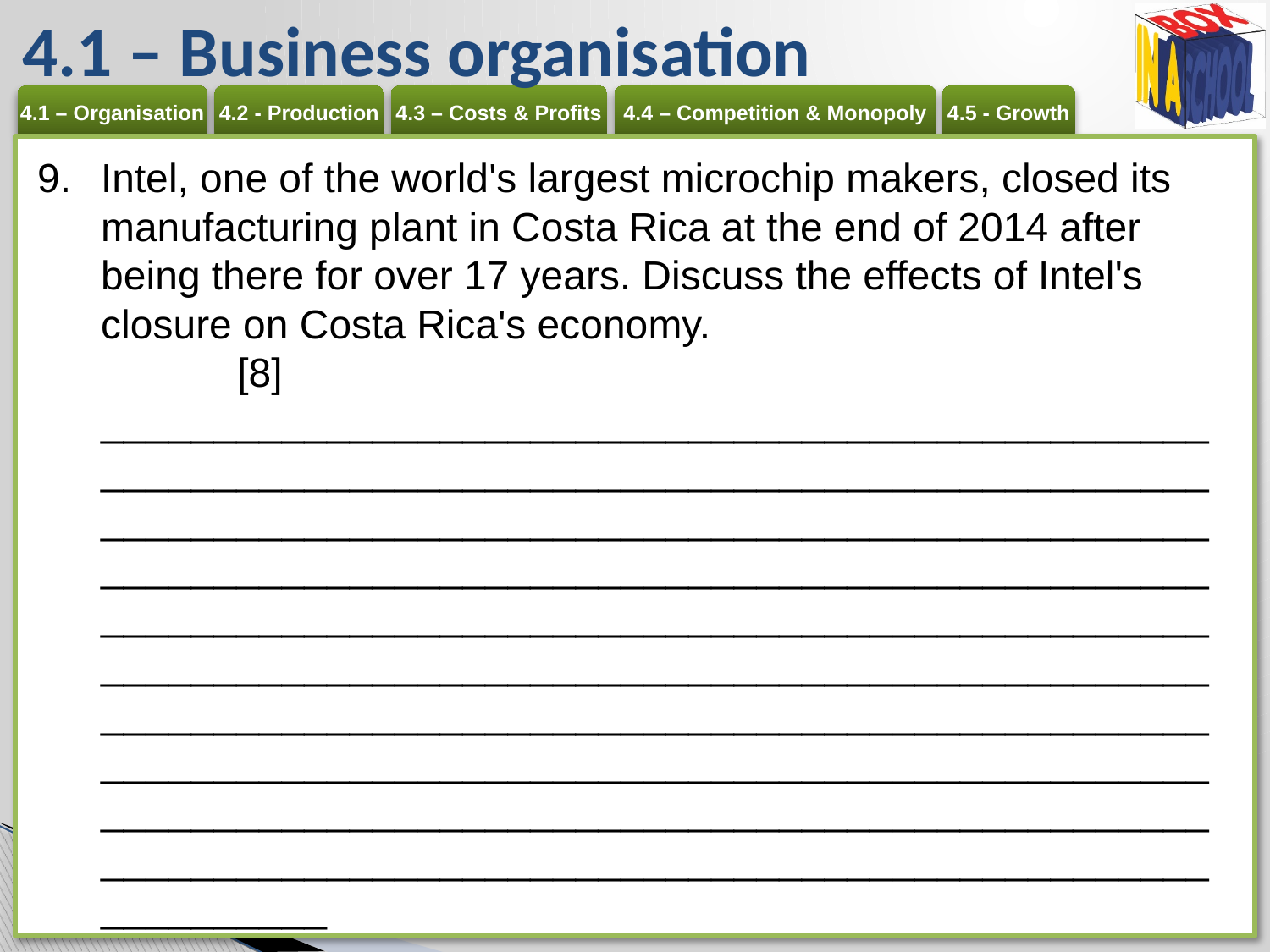

# 4.1 – Business organisation
Intel, one of the world's largest microchip makers, closed its manufacturing plant in Costa Rica at the end of 2014 after being there for over 17 years. Discuss the effects of Intel's closure on Costa Rica's economy. 	[8]
____________________________________________________________________________________________________________________________________________________________________________________________________________________________________________________________________________________________________________________________________________________________________________________________________________________________________________________________________________________________________________________